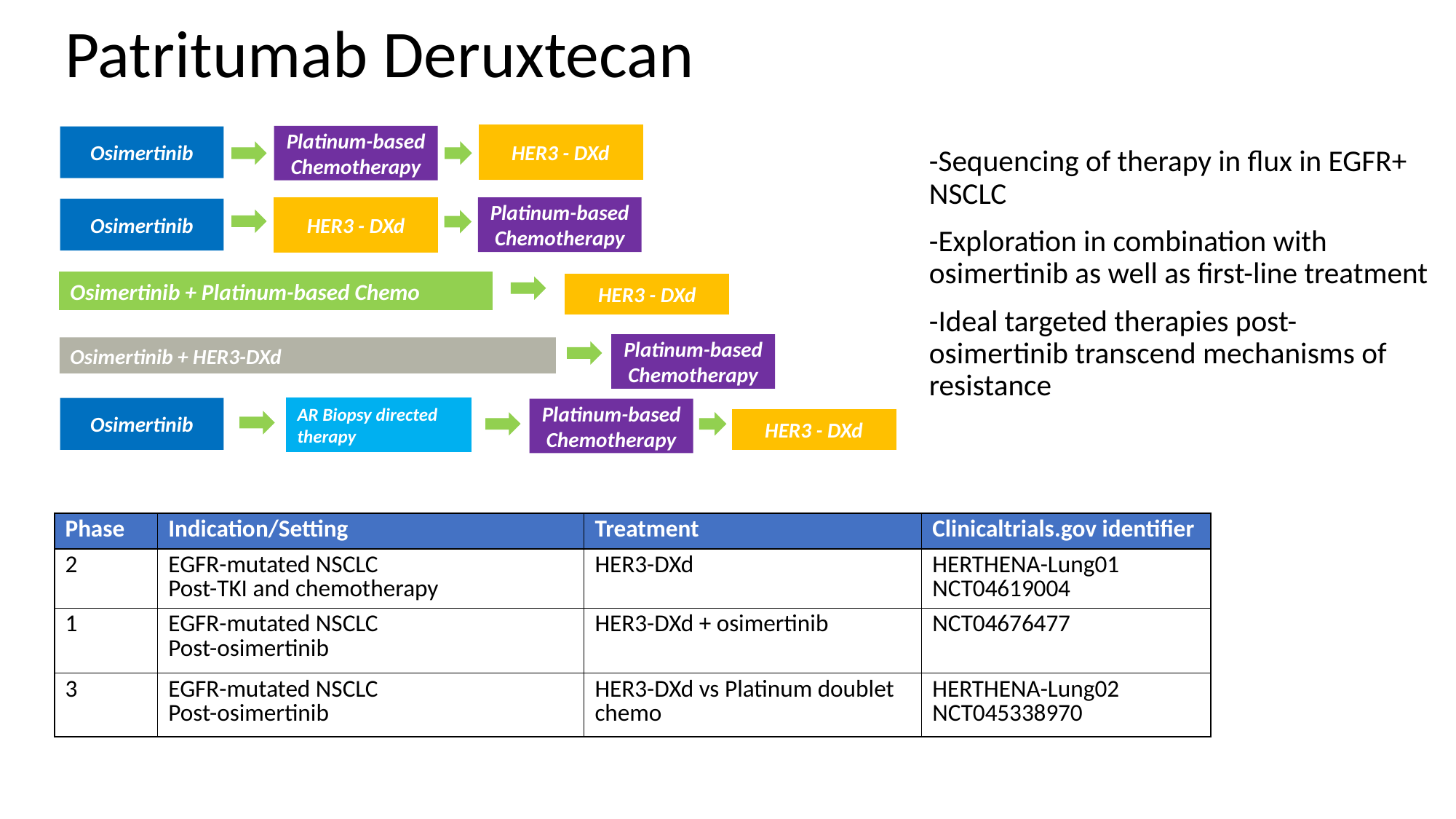

# Patritumab Deruxtecan
HER3 - DXd
Platinum-based Chemotherapy
Osimertinib
-Sequencing of therapy in flux in EGFR+ NSCLC
-Exploration in combination with osimertinib as well as first-line treatment
-Ideal targeted therapies post-osimertinib transcend mechanisms of resistance

HER3 - DXd
Platinum-based Chemotherapy
Osimertinib

Amivantamab
Osimertinib + Platinum-based Chemo
HER3 - DXd

Platinum-based Chemotherapy
Osimertinib + HER3-DXd

AR Biopsy directed therapy
Osimertinib
Platinum-based Chemotherapy
HER3 - DXd

| Phase | Indication/Setting | Treatment | Clinicaltrials.gov identifier |
| --- | --- | --- | --- |
| 2 | EGFR-mutated NSCLC Post-TKI and chemotherapy | HER3-DXd | HERTHENA-Lung01 NCT04619004 |
| 1 | EGFR-mutated NSCLC Post-osimertinib | HER3-DXd + osimertinib | NCT04676477 |
| 3 | EGFR-mutated NSCLC Post-osimertinib | HER3-DXd vs Platinum doublet chemo | HERTHENA-Lung02 NCT045338970 |